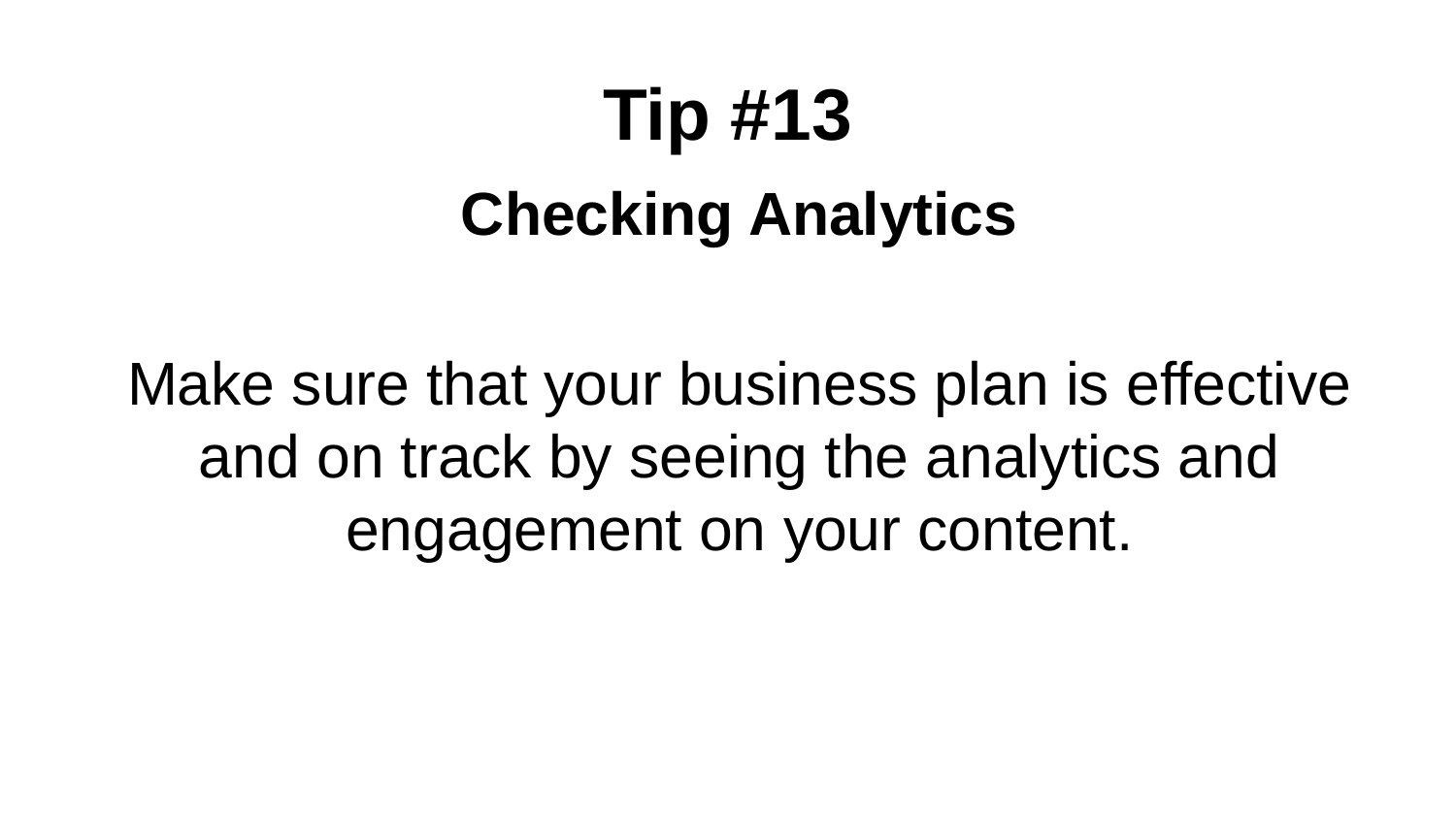

# Tip #13

Checking Analytics

Make sure that your business plan is effective and on track by seeing the analytics and engagement on your content.